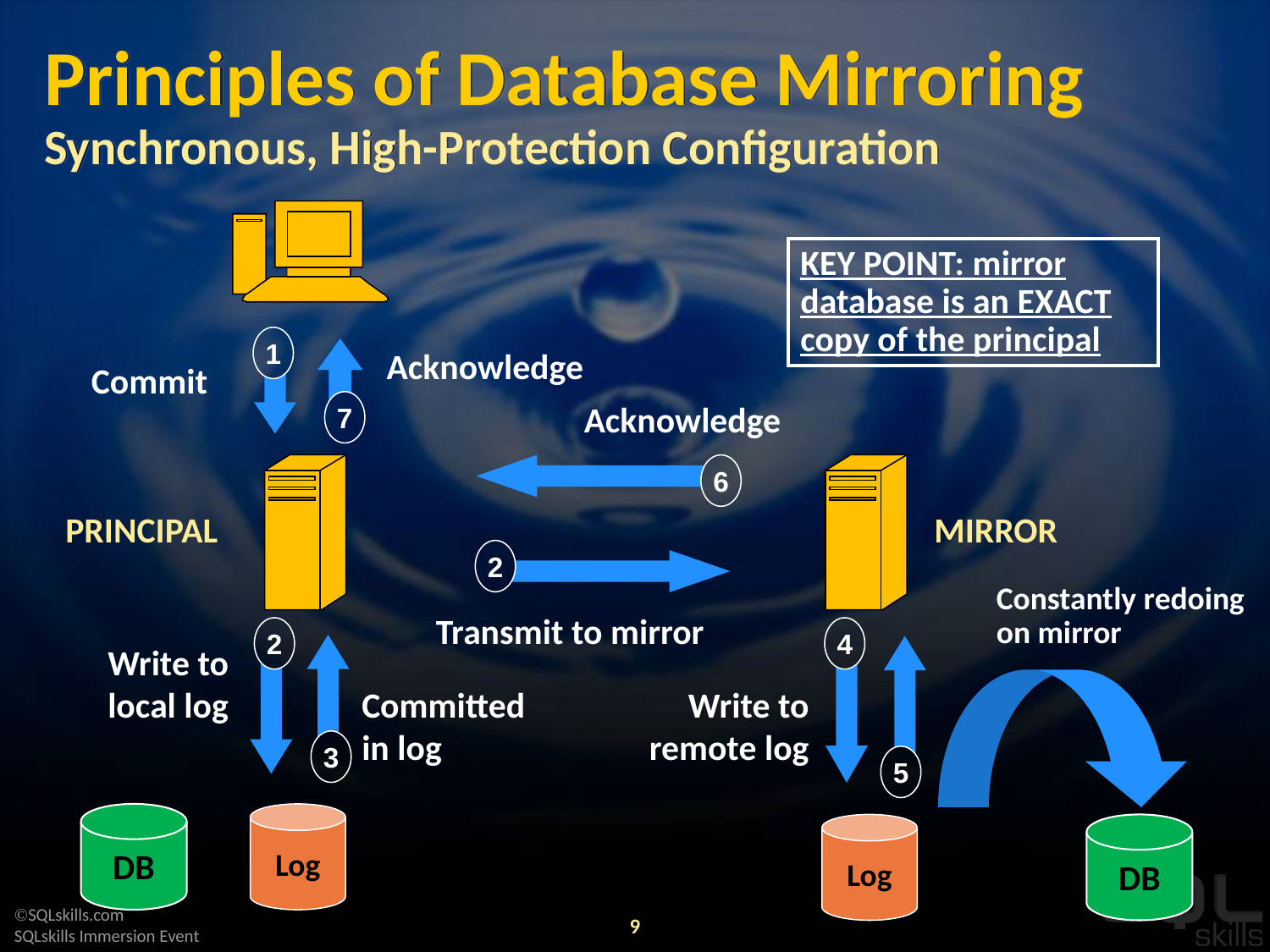

# Principles of Database Mirroring Synchronous, High-Protection Configuration

KEY POINT: mirror database is an EXACT copy of the principal
1

Acknowledge
Commit
Acknowledge
7

6

MIRROR
PRINCIPAL
2

Constantly redoing on mirror
Transmit to mirror
2
4
Write to local log

Committed in log
Write to remote log
3
5
DB
Log
Log
DB
9